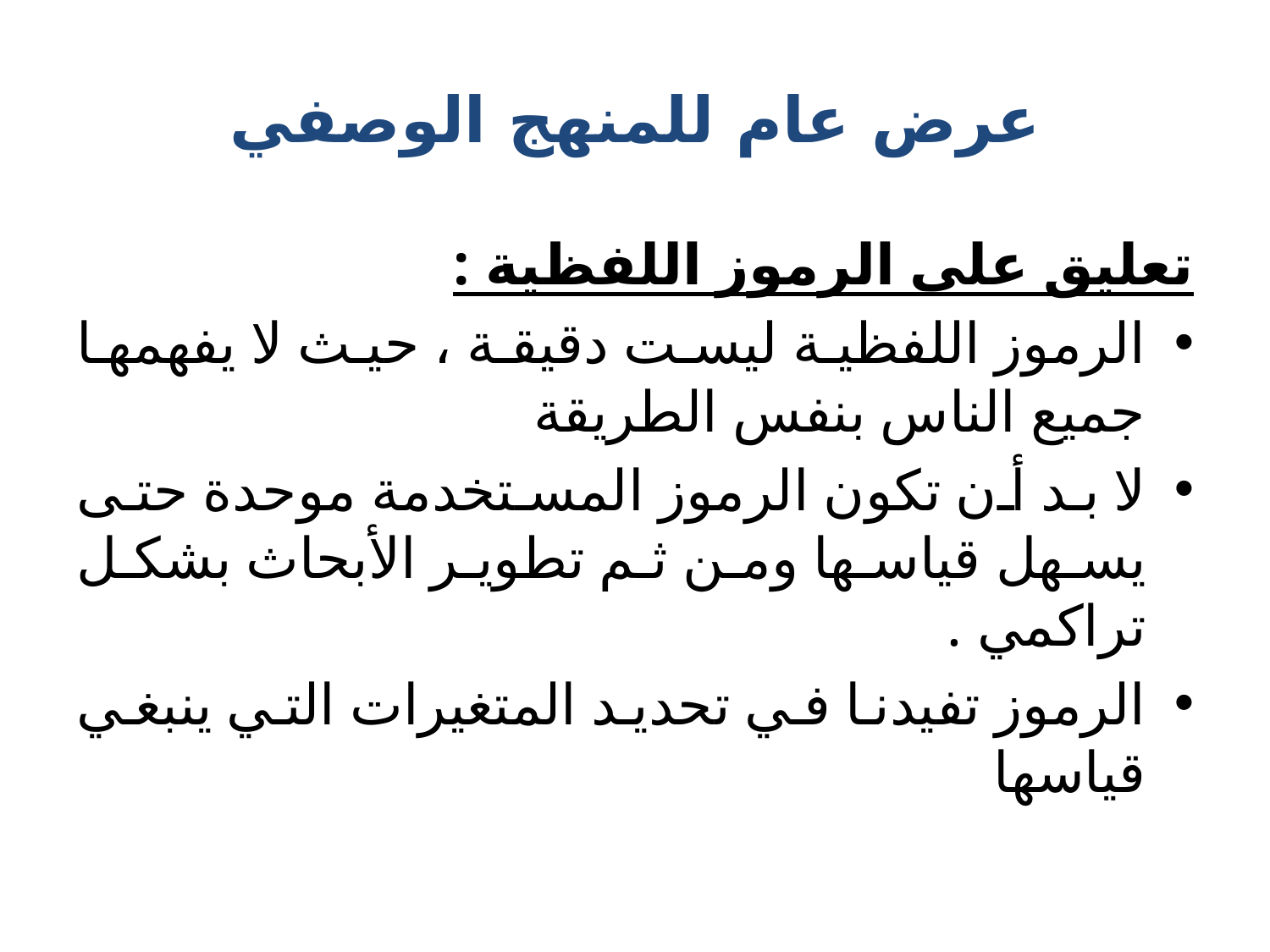

# عرض عام للمنهج الوصفي
تعليق على الرموز اللفظية :
الرموز اللفظية ليست دقيقة ، حيث لا يفهمها جميع الناس بنفس الطريقة
لا بد أن تكون الرموز المستخدمة موحدة حتى يسهل قياسها ومن ثم تطوير الأبحاث بشكل تراكمي .
الرموز تفيدنا في تحديد المتغيرات التي ينبغي قياسها